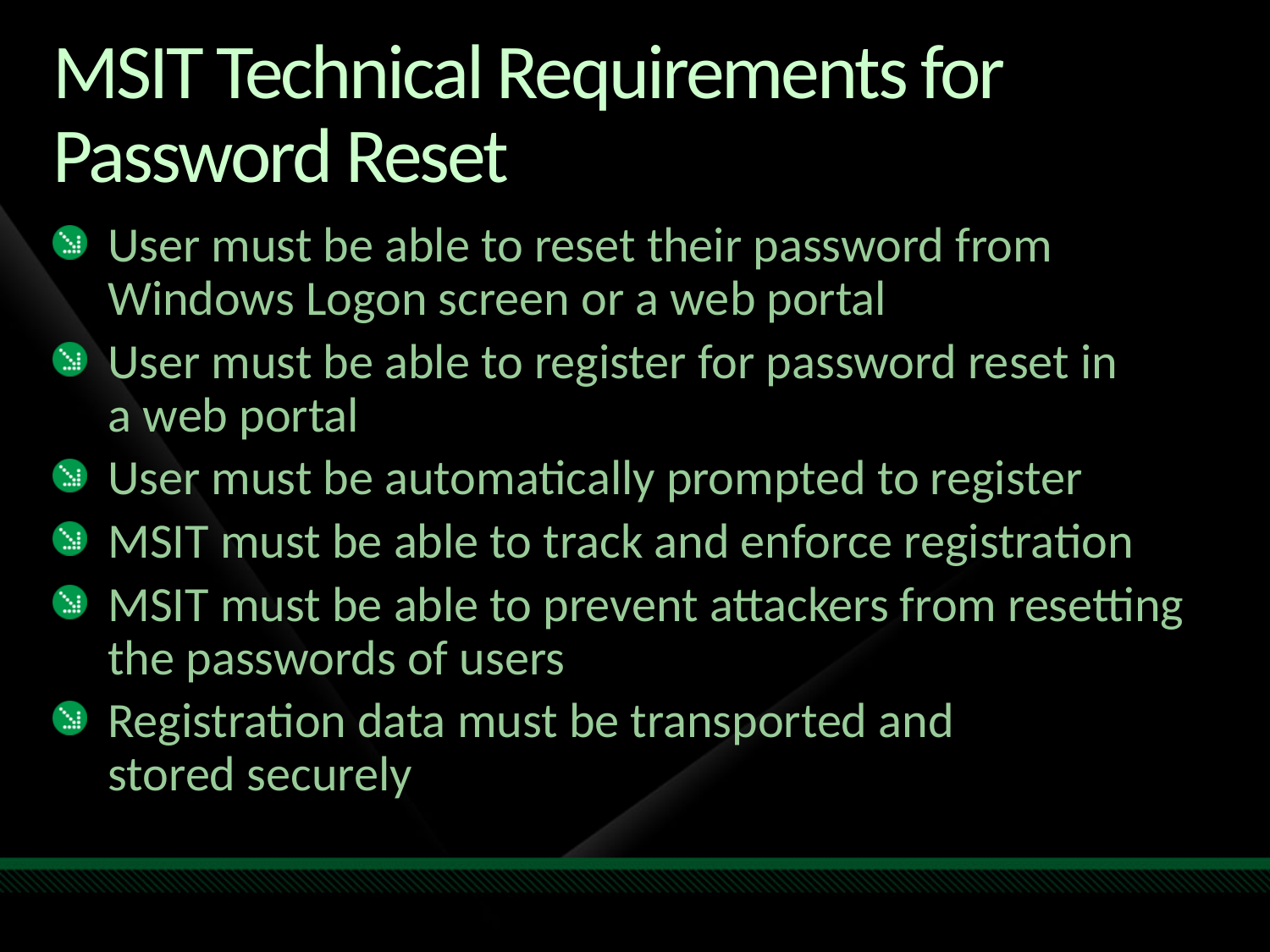

# MSIT Technical Requirements for Password Reset
User must be able to reset their password from Windows Logon screen or a web portal
User must be able to register for password reset in
a web portal
User must be automatically prompted to register
MSIT must be able to track and enforce registration
MSIT must be able to prevent attackers from resetting the passwords of users
Registration data must be transported and
stored securely